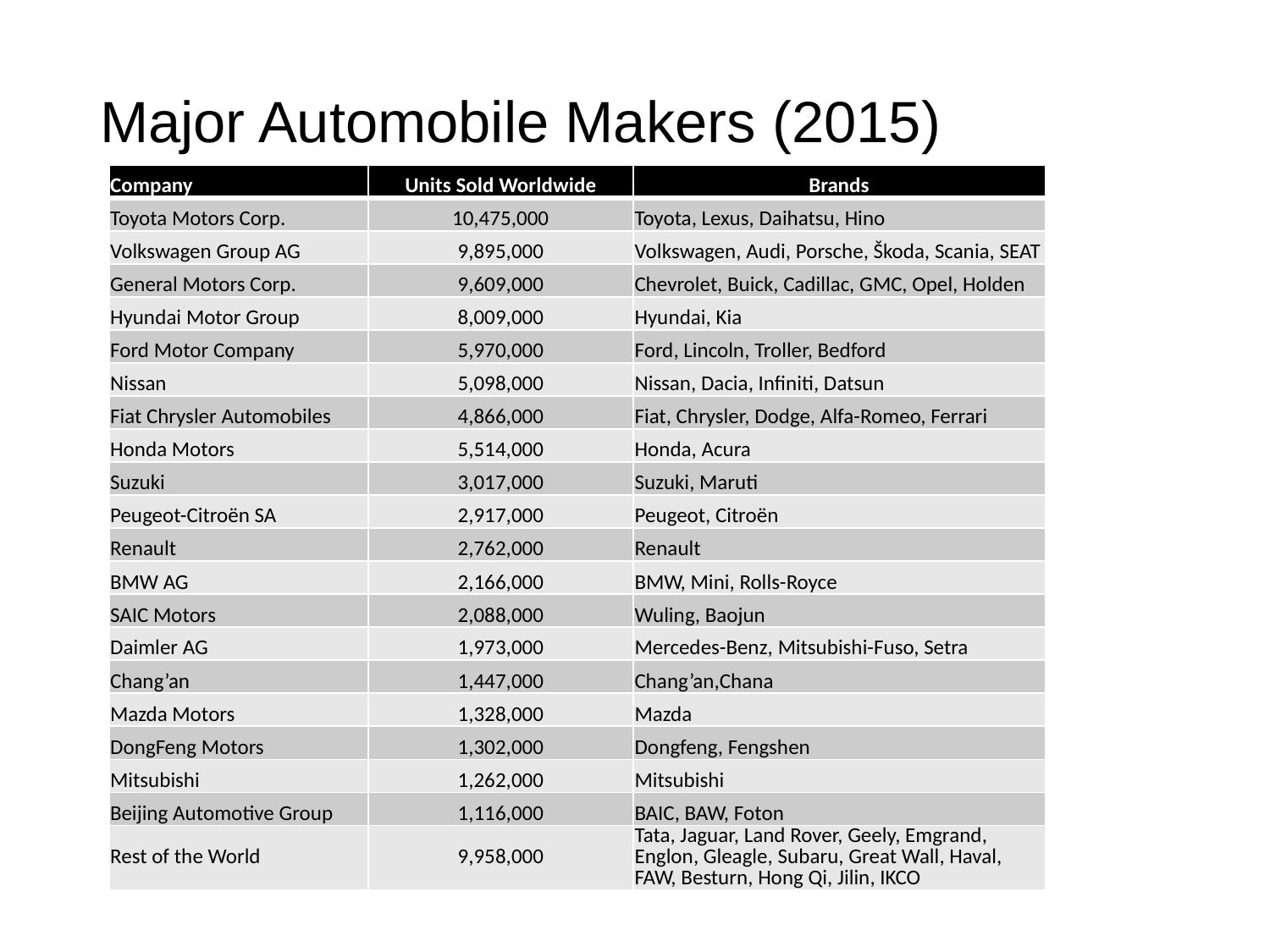

# Major Automobile Makers (2015)
| Company | Units Sold Worldwide | Brands |
| --- | --- | --- |
| Toyota Motors Corp. | 10,475,000 | Toyota, Lexus, Daihatsu, Hino |
| Volkswagen Group AG | 9,895,000 | Volkswagen, Audi, Porsche, Škoda, Scania, SEAT |
| General Motors Corp. | 9,609,000 | Chevrolet, Buick, Cadillac, GMC, Opel, Holden |
| Hyundai Motor Group | 8,009,000 | Hyundai, Kia |
| Ford Motor Company | 5,970,000 | Ford, Lincoln, Troller, Bedford |
| Nissan | 5,098,000 | Nissan, Dacia, Infiniti, Datsun |
| Fiat Chrysler Automobiles | 4,866,000 | Fiat, Chrysler, Dodge, Alfa-Romeo, Ferrari |
| Honda Motors | 5,514,000 | Honda, Acura |
| Suzuki | 3,017,000 | Suzuki, Maruti |
| Peugeot-Citroën SA | 2,917,000 | Peugeot, Citroën |
| Renault | 2,762,000 | Renault |
| BMW AG | 2,166,000 | BMW, Mini, Rolls-Royce |
| SAIC Motors | 2,088,000 | Wuling, Baojun |
| Daimler AG | 1,973,000 | Mercedes-Benz, Mitsubishi-Fuso, Setra |
| Chang’an | 1,447,000 | Chang’an,Chana |
| Mazda Motors | 1,328,000 | Mazda |
| DongFeng Motors | 1,302,000 | Dongfeng, Fengshen |
| Mitsubishi | 1,262,000 | Mitsubishi |
| Beijing Automotive Group | 1,116,000 | BAIC, BAW, Foton |
| Rest of the World | 9,958,000 | Tata, Jaguar, Land Rover, Geely, Emgrand, Englon, Gleagle, Subaru, Great Wall, Haval, FAW, Besturn, Hong Qi, Jilin, IKCO |